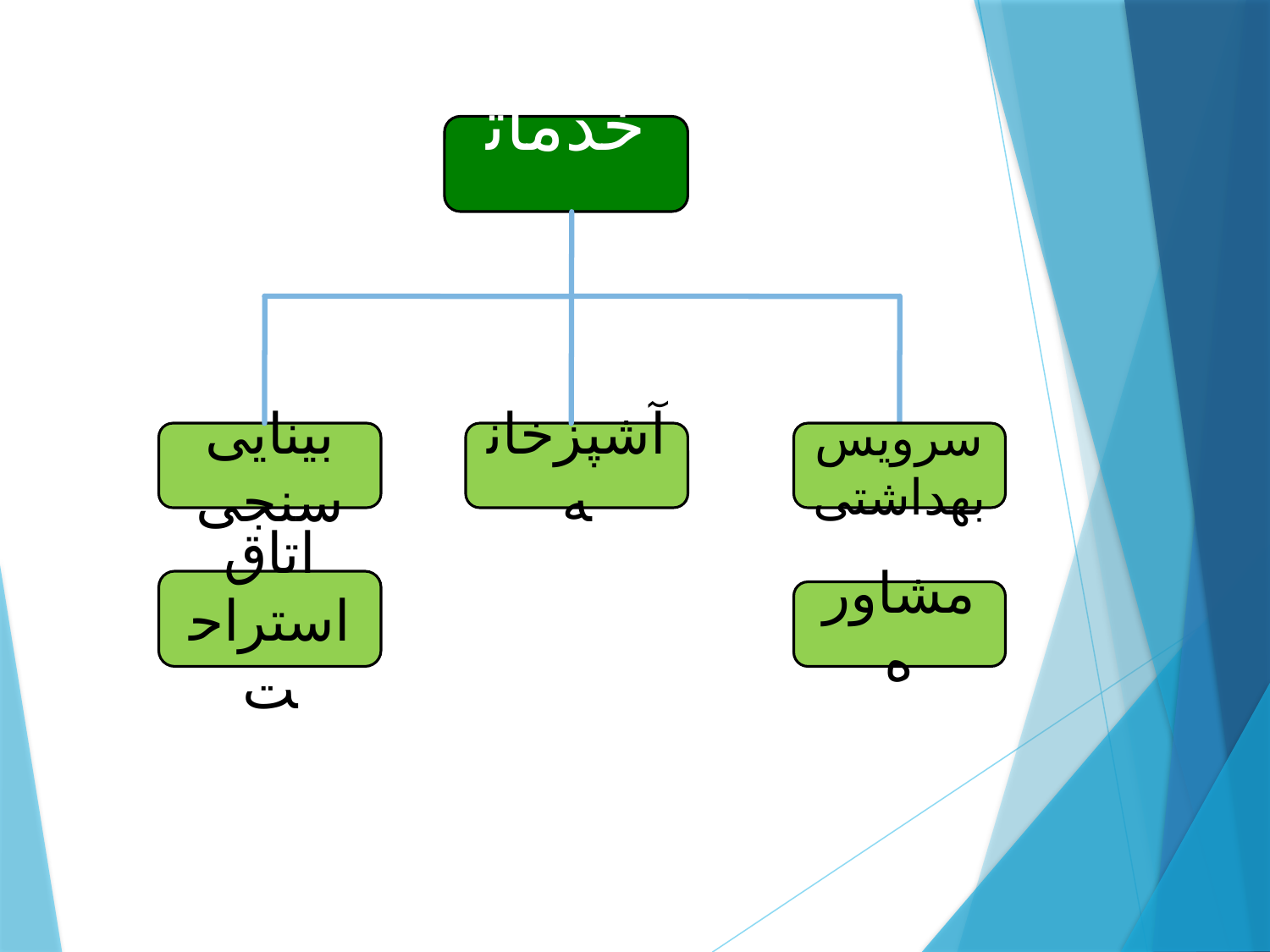

خدماتی
بینایی سنجی
آشپزخانه
سرویس بهداشتی
اتاق استراحت
مشاوره